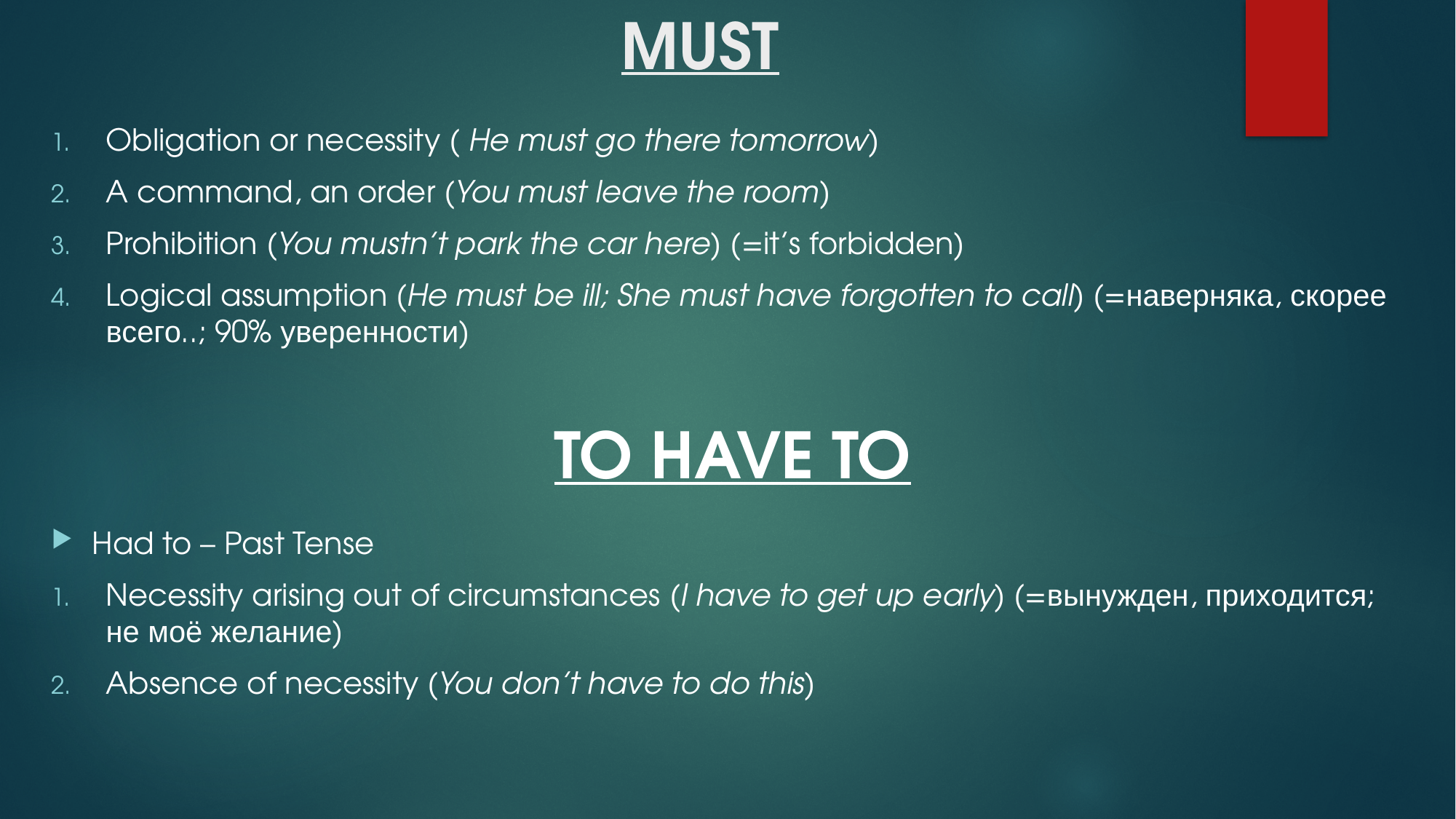

# MUST
Obligation or necessity ( He must go there tomorrow)
A command, an order (You must leave the room)
Prohibition (You mustn’t park the car here) (=it’s forbidden)
Logical assumption (He must be ill; She must have forgotten to call) (=наверняка, скорее всего..; 90% уверенности)

TO HAVE TO

Had to – Past Tense
Necessity arising out of circumstances (I have to get up early) (=вынужден, приходится; не моё желание)
Absence of necessity (You don’t have to do this)